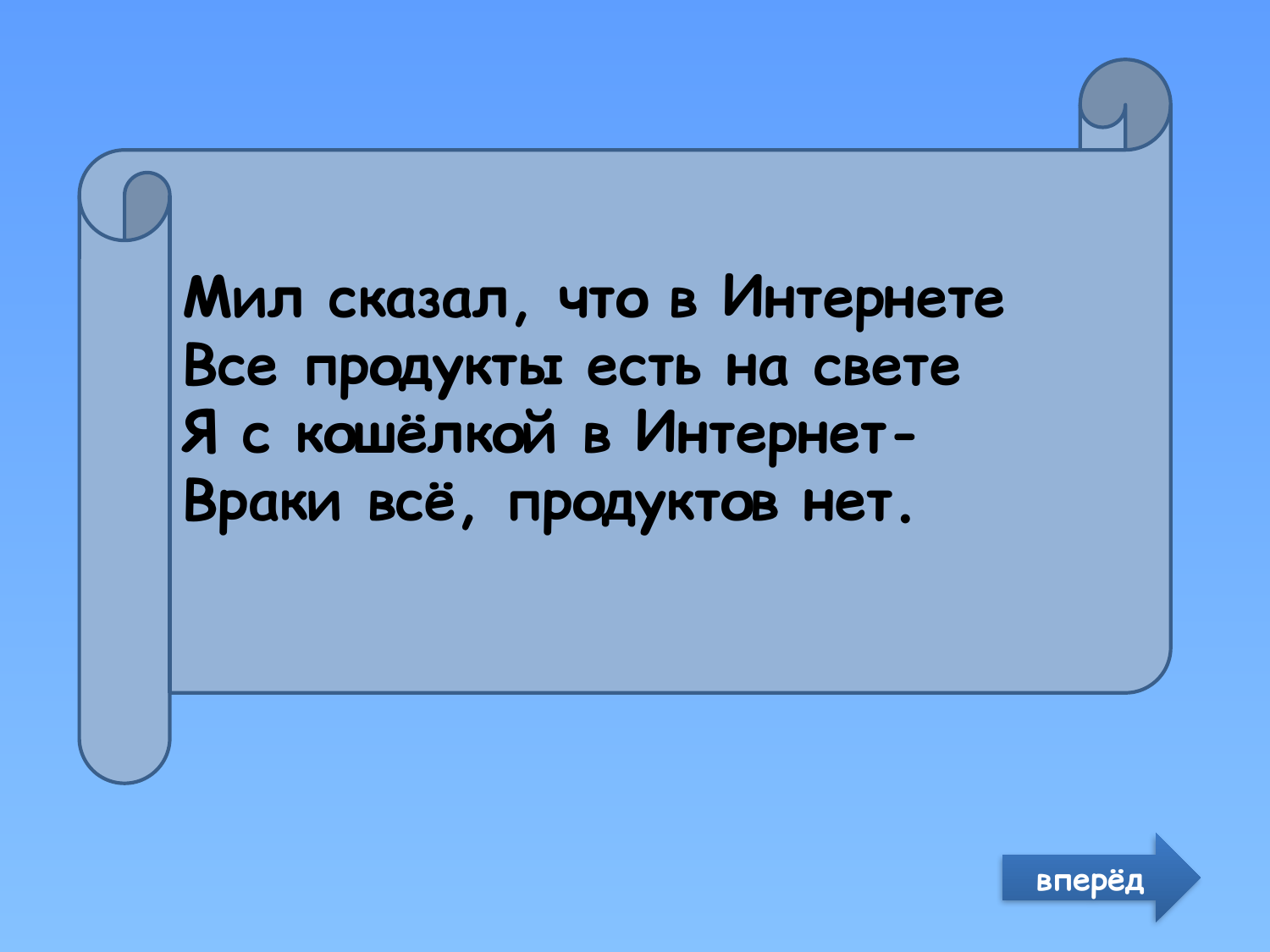

Мил сказал, что в Интернете
Все продукты есть на свете
Я с кошёлкой в Интернет-
Враки всё, продуктов нет.

вперёд